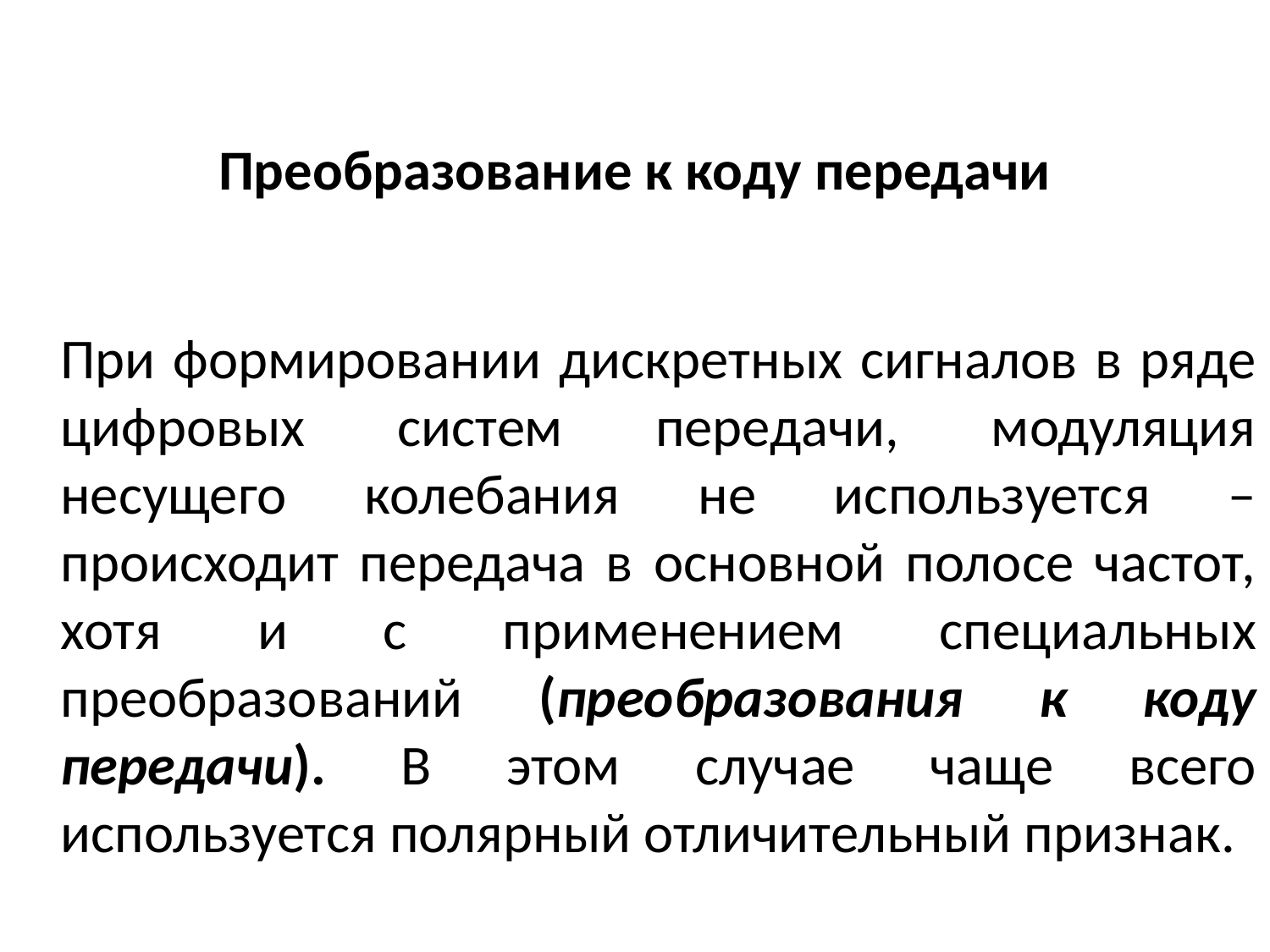

# Преобразование к коду передачи
	При формировании дискретных сигналов в ряде цифровых систем передачи, модуляция несущего колебания не используется – происходит передача в основной полосе частот, хотя и с применением специальных преобразований (преобразования к коду передачи). В этом случае чаще всего используется полярный отличительный признак.